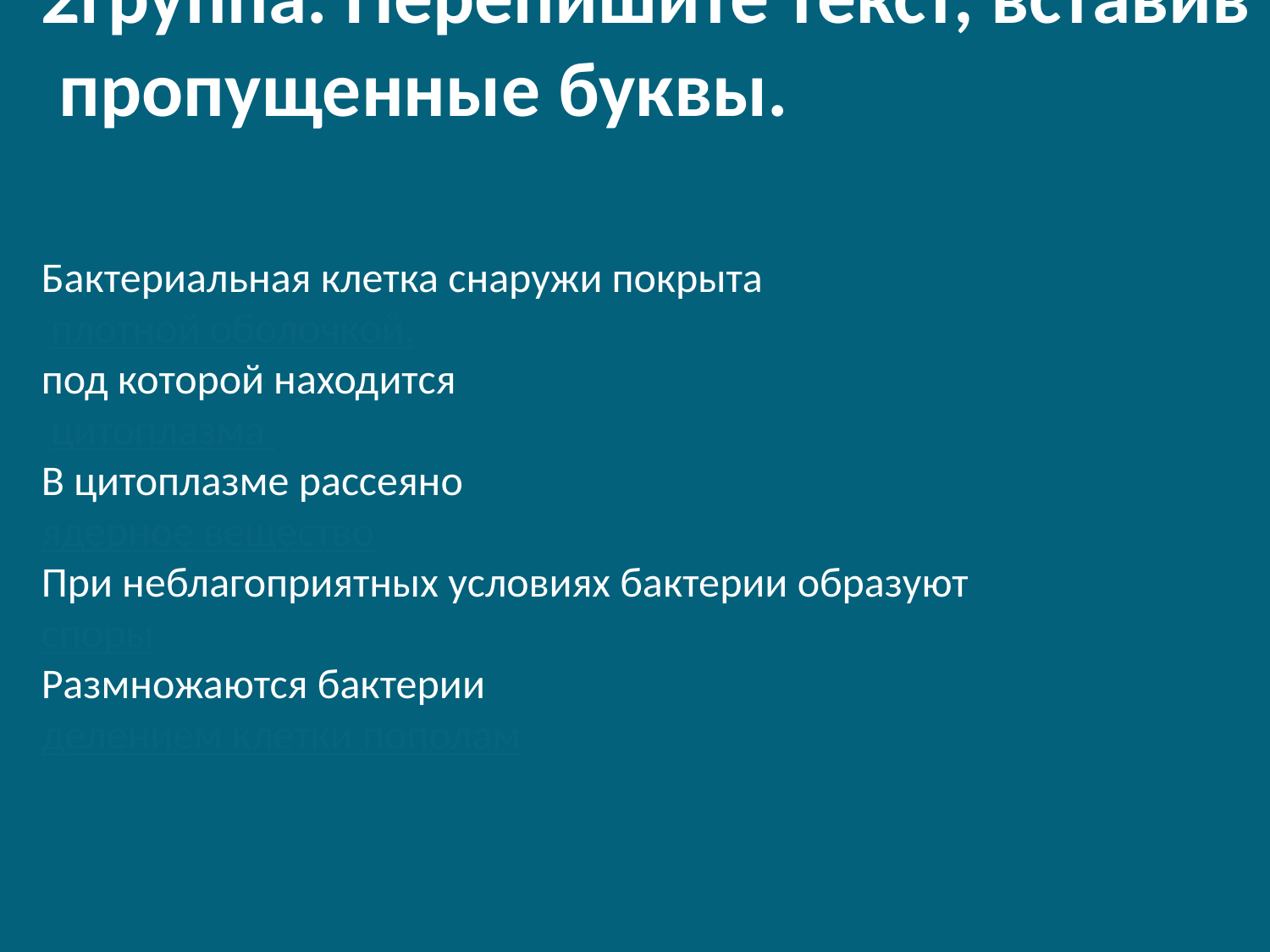

2группа. Перепишите текст, вставив
 пропущенные буквы.

Бактериальная клетка снаружи покрыта
 плотной оболочкой,
под которой находится
 цитоплазма
В цитоплазме рассеяно
ядерное вещество
При неблагоприятных условиях бактерии образуют
споры
Размножаются бактерии
делением клетки пополам